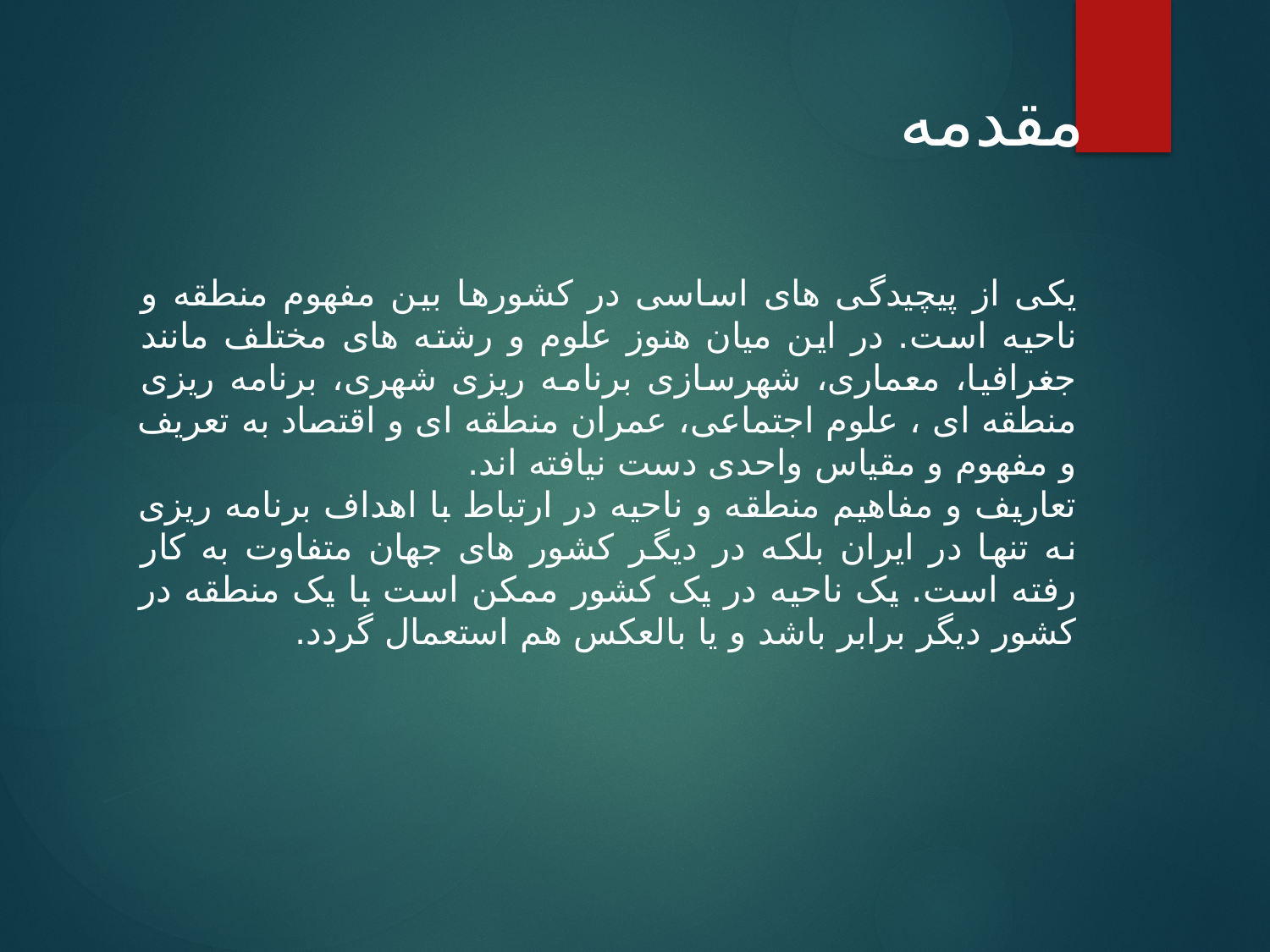

مقدمه
یکی از پیچیدگی های اساسی در کشورها بین مفهوم منطقه و ناحیه است. در این میان هنوز علوم و رشته های مختلف مانند جغرافیا، معماری، شهرسازی برنامه ریزی شهری، برنامه ریزی منطقه ای ، علوم اجتماعی، عمران منطقه ای و اقتصاد به تعریف و مفهوم و مقیاس واحدی دست نیافته اند.
تعاریف و مفاهیم منطقه و ناحیه در ارتباط با اهداف برنامه ریزی نه تنها در ایران بلکه در دیگر کشور های جهان متفاوت به کار رفته است. یک ناحیه در یک کشور ممکن است با یک منطقه در کشور دیگر برابر باشد و یا بالعکس هم استعمال گردد.